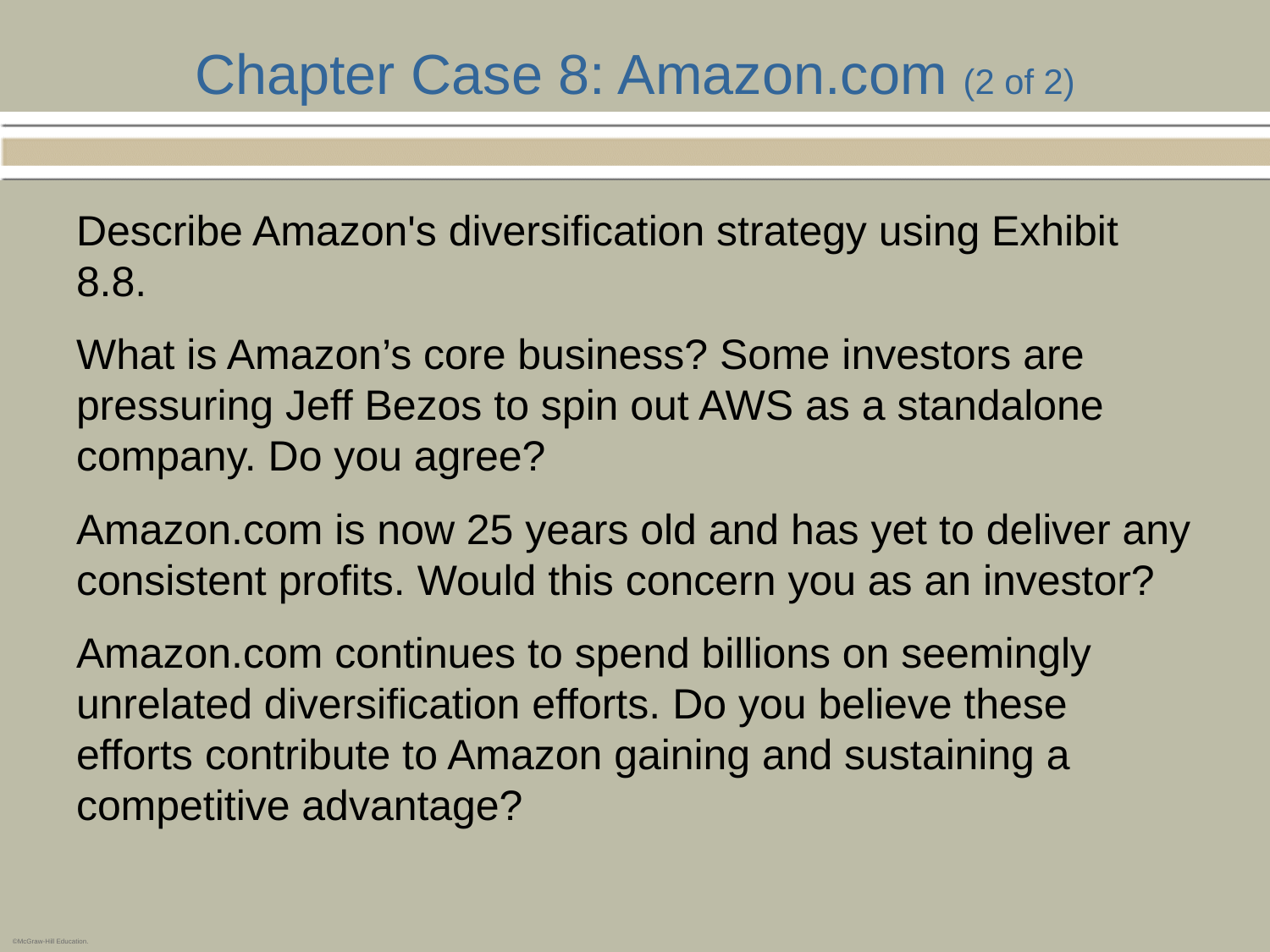

# Chapter Case 8: Amazon.com (2 of 2)
Describe Amazon's diversification strategy using Exhibit 8.8.
What is Amazon’s core business? Some investors are pressuring Jeff Bezos to spin out AWS as a standalone company. Do you agree?
Amazon.com is now 25 years old and has yet to deliver any consistent profits. Would this concern you as an investor?
Amazon.com continues to spend billions on seemingly unrelated diversification efforts. Do you believe these efforts contribute to Amazon gaining and sustaining a competitive advantage?